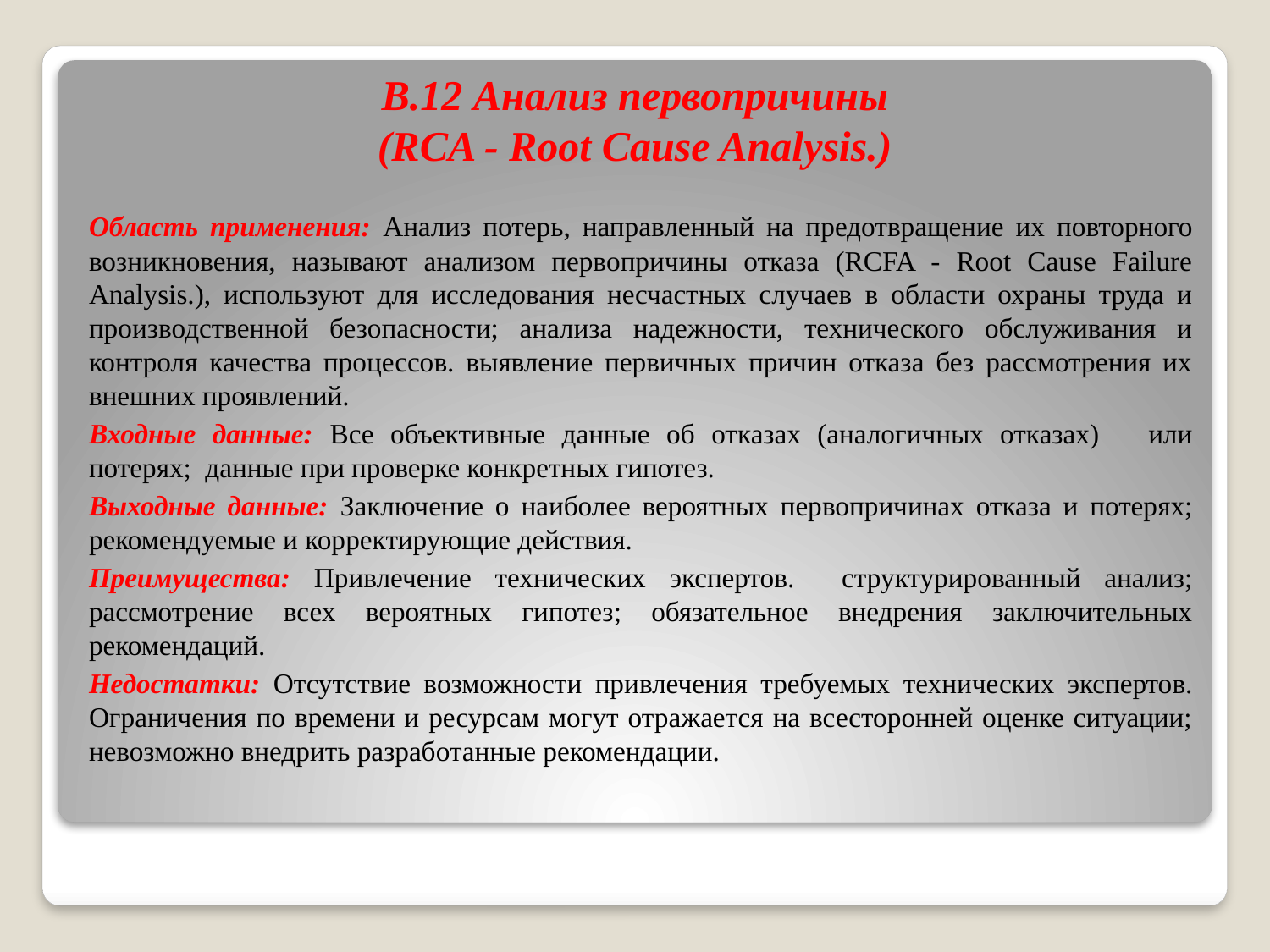

# В.12 Анализ первопричины (RCA - Root Cause Analysis.)
Область применения: Анализ потерь, направленный на предотвращение их повторного возникновения, называют анализом первопричины отказа (RCFA - Root Cause Failure Analysis.), используют для исследования несчастных случаев в области охраны труда и производственной безопасности; анализа надежности, технического обслуживания и контроля качества процессов. выявление первичных причин отказа без рассмотрения их внешних проявлений.
Входные данные: Все объективные данные об отказах (аналогичных отказах)   или потерях;  данные при проверке конкретных гипотез.
Выходные данные: Заключение о наиболее вероятных первопричинах отказа и потерях; рекомендуемые и корректирующие действия.
Преимущества: Привлечение технических экспертов.  структурированный анализ; рассмотрение всех вероятных гипотез; обязательное внедрения заключительных рекомендаций.
Недостатки: Отсутствие возможности привлечения требуемых технических экспертов. Ограничения по времени и ресурсам могут отражается на всесторонней оценке ситуации; невозможно внедрить разработанные рекомендации.